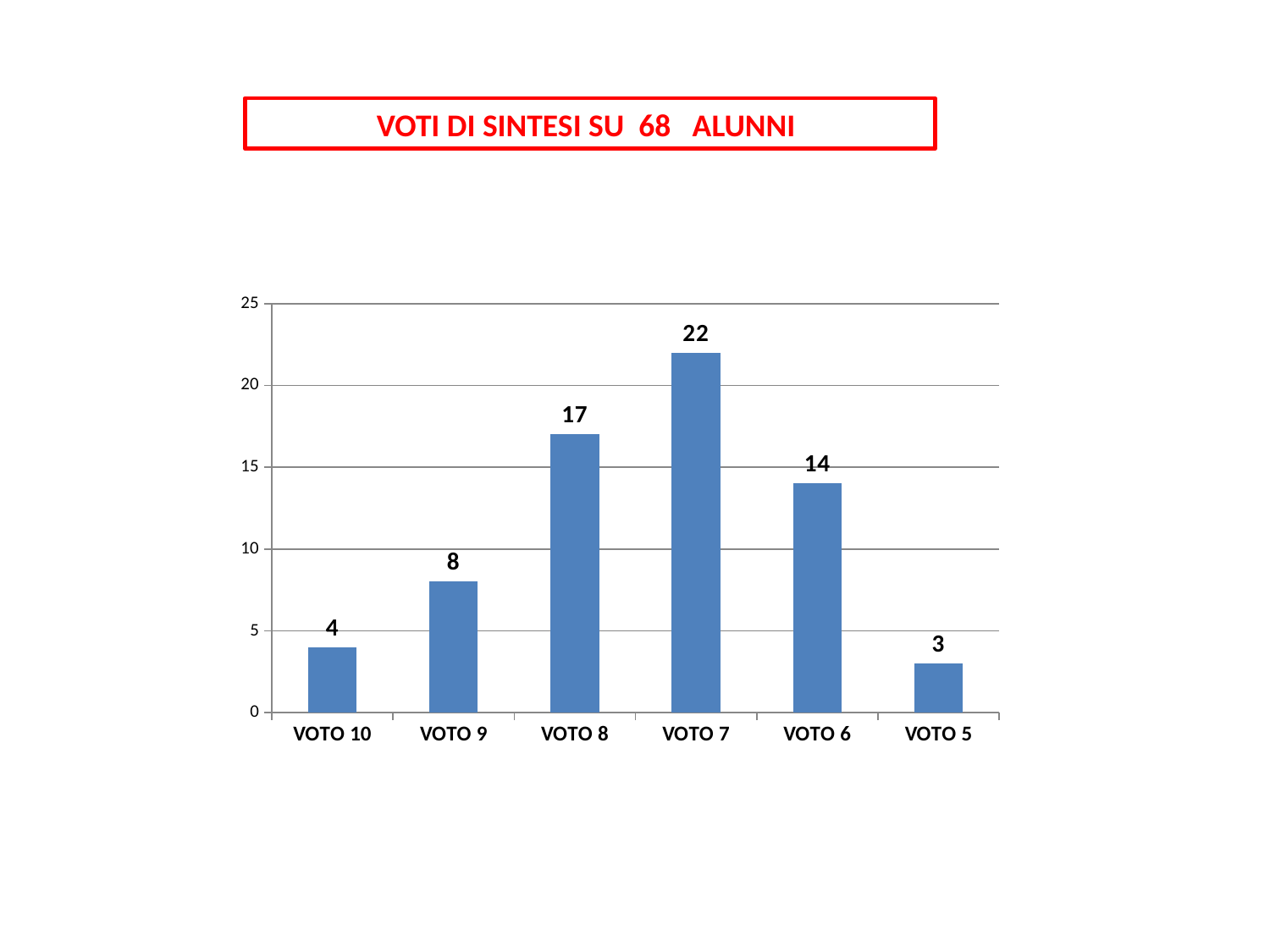

VOTI DI SINTESI SU  68   ALUNNI

### Chart

| Category |  |
|---|---|
| VOTO 10 | 4.0 |
| VOTO 9 | 8.0 |
| VOTO 8 | 17.0 |
| VOTO 7 | 22.0 |
| VOTO 6 | 14.0 |
| VOTO 5 | 3.0 |